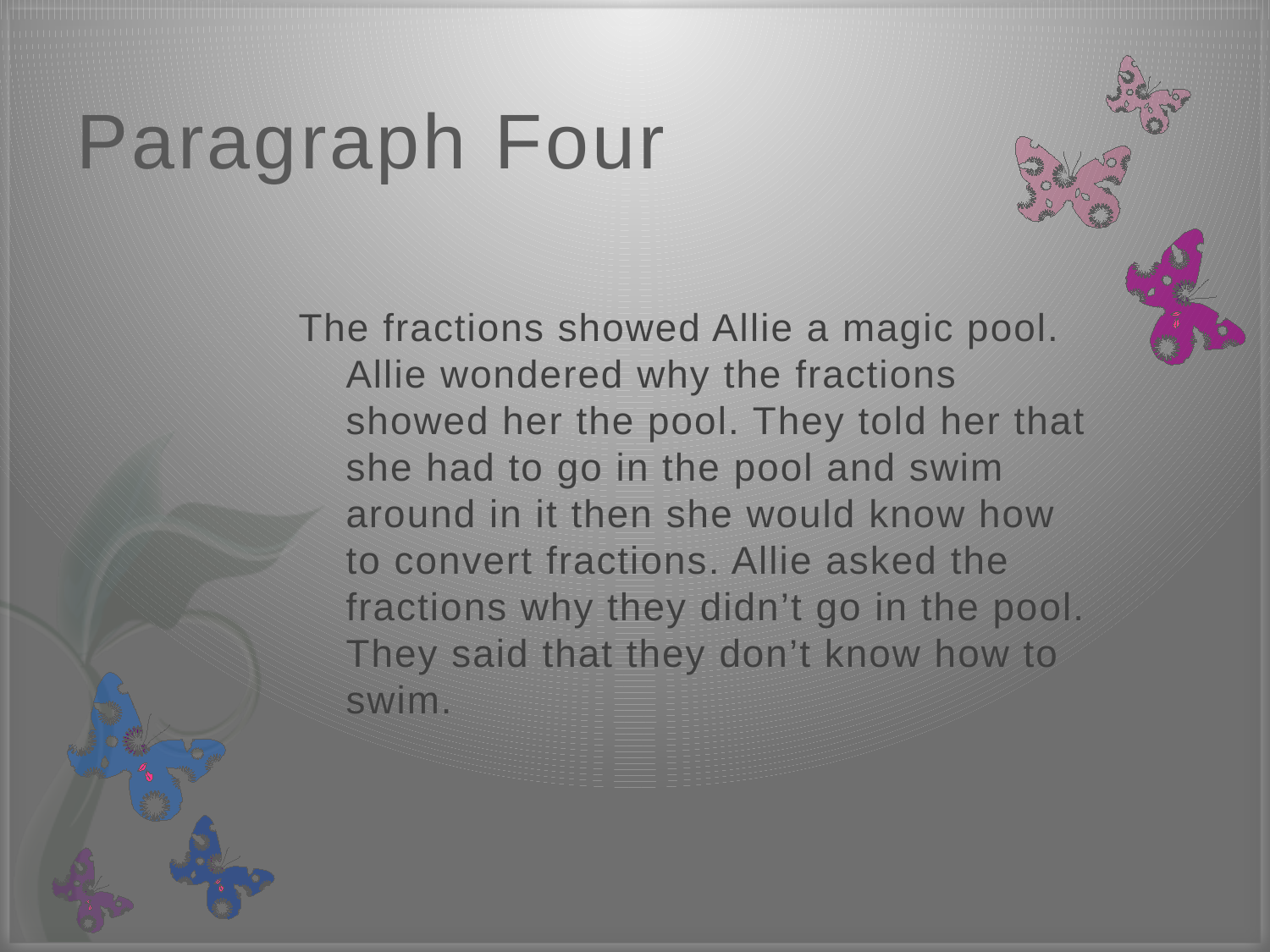

# Paragraph Four
The fractions showed Allie a magic pool. Allie wondered why the fractions showed her the pool. They told her that she had to go in the pool and swim around in it then she would know how to convert fractions. Allie asked the fractions why they didn’t go in the pool. They said that they don’t know how to swim.